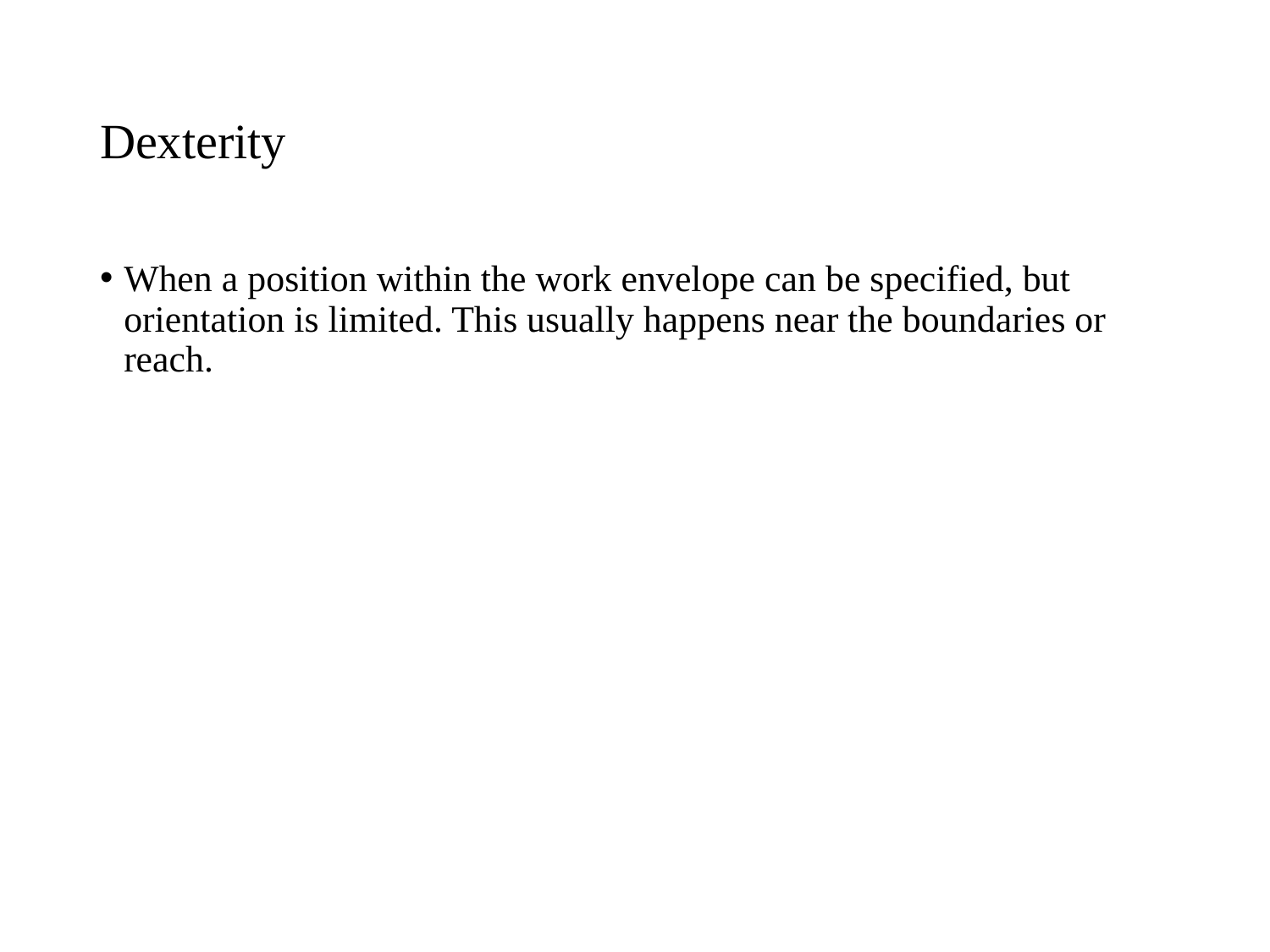

# Dexterity
When a position within the work envelope can be specified, but orientation is limited. This usually happens near the boundaries or reach.